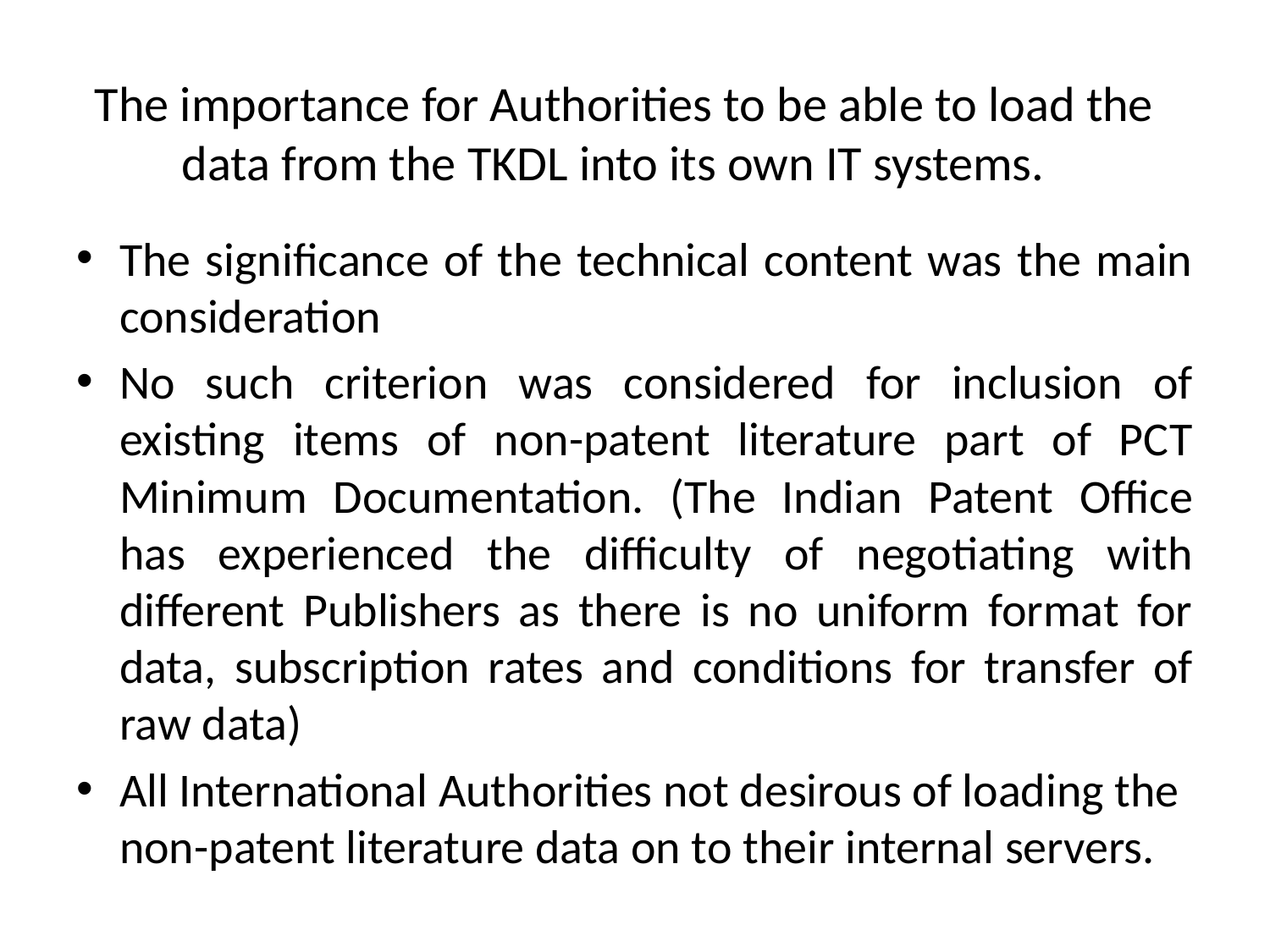

# The importance for Authorities to be able to load the data from the TKDL into its own IT systems.
The significance of the technical content was the main consideration
No such criterion was considered for inclusion of existing items of non-patent literature part of PCT Minimum Documentation. (The Indian Patent Office has experienced the difficulty of negotiating with different Publishers as there is no uniform format for data, subscription rates and conditions for transfer of raw data)
All International Authorities not desirous of loading the non-patent literature data on to their internal servers.